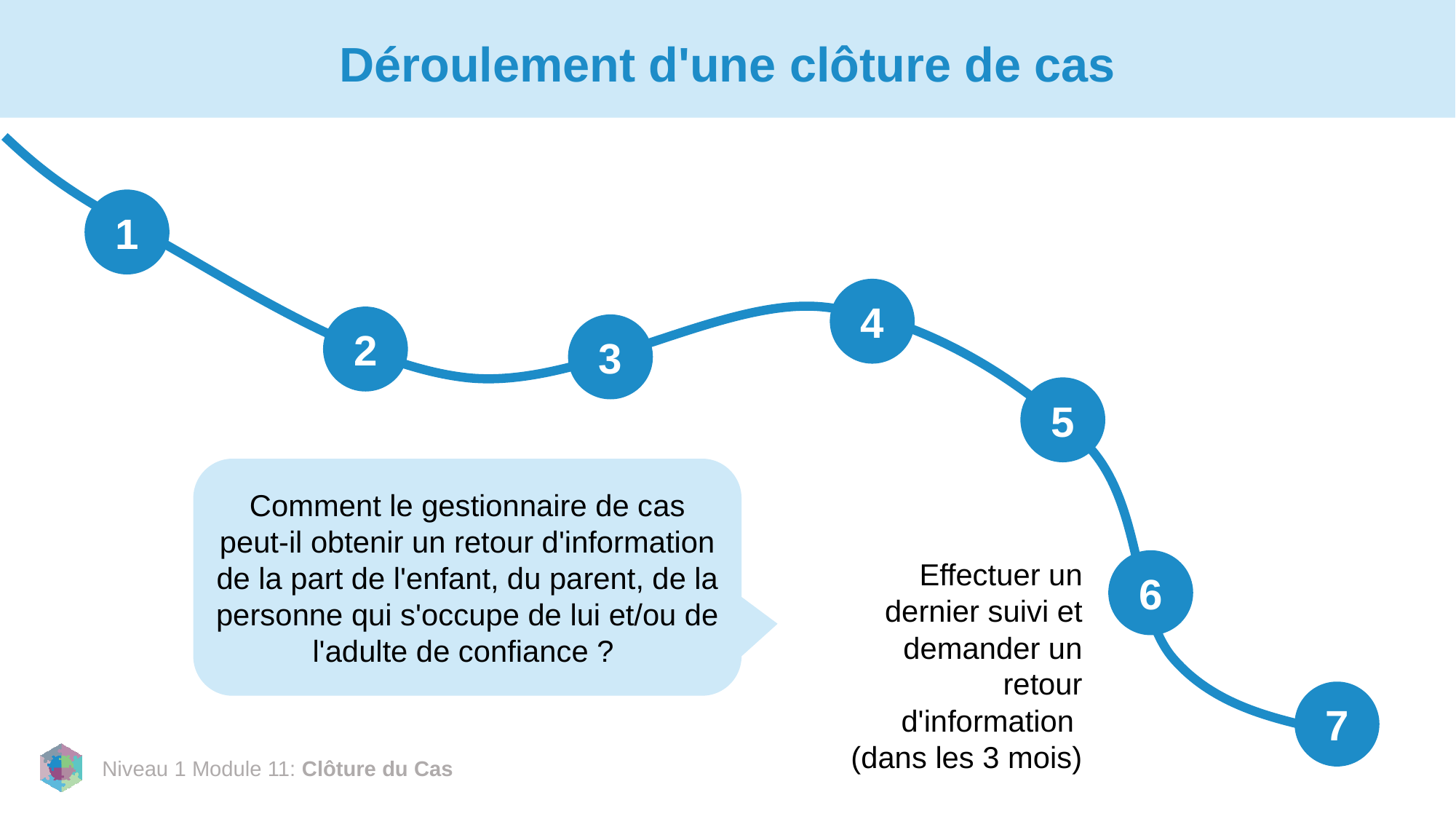

# Déroulement d'une clôture de cas

1
4
2
3
5
Comment le gestionnaire de cas peut-il obtenir un retour d'information de la part de l'enfant, du parent, de la personne qui s'occupe de lui et/ou de l'adulte de confiance ?
Effectuer un dernier suivi et demander un retour d'information
(dans les 3 mois)
6
7